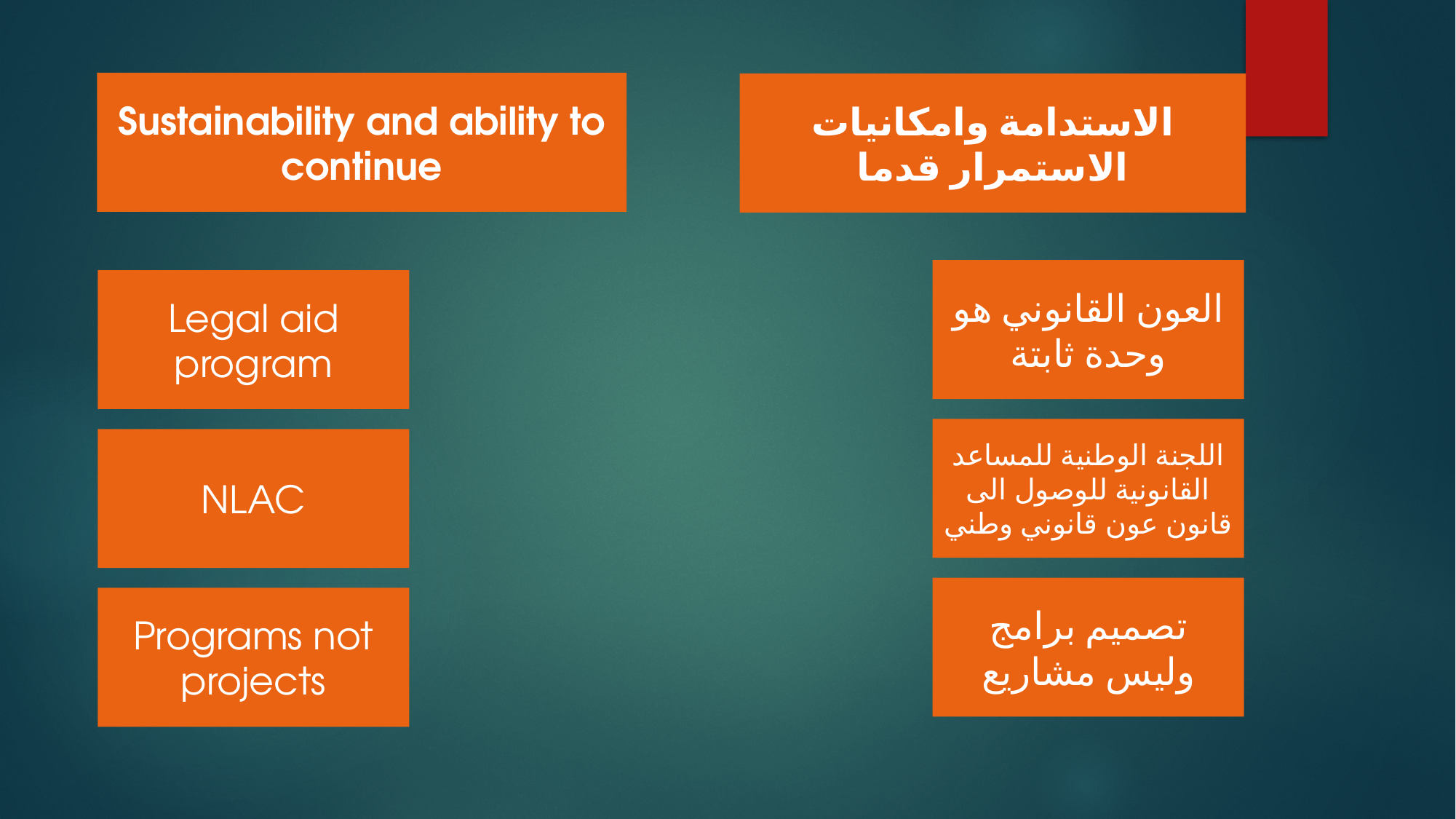

Sustainability and ability to continue
الاستدامة وامكانيات الاستمرار قدما
العون القانوني هو وحدة ثابتة
Legal aid program
اللجنة الوطنية للمساعد القانونية للوصول الى قانون عون قانوني وطني
NLAC
تصميم برامج وليس مشاريع
Programs not projects